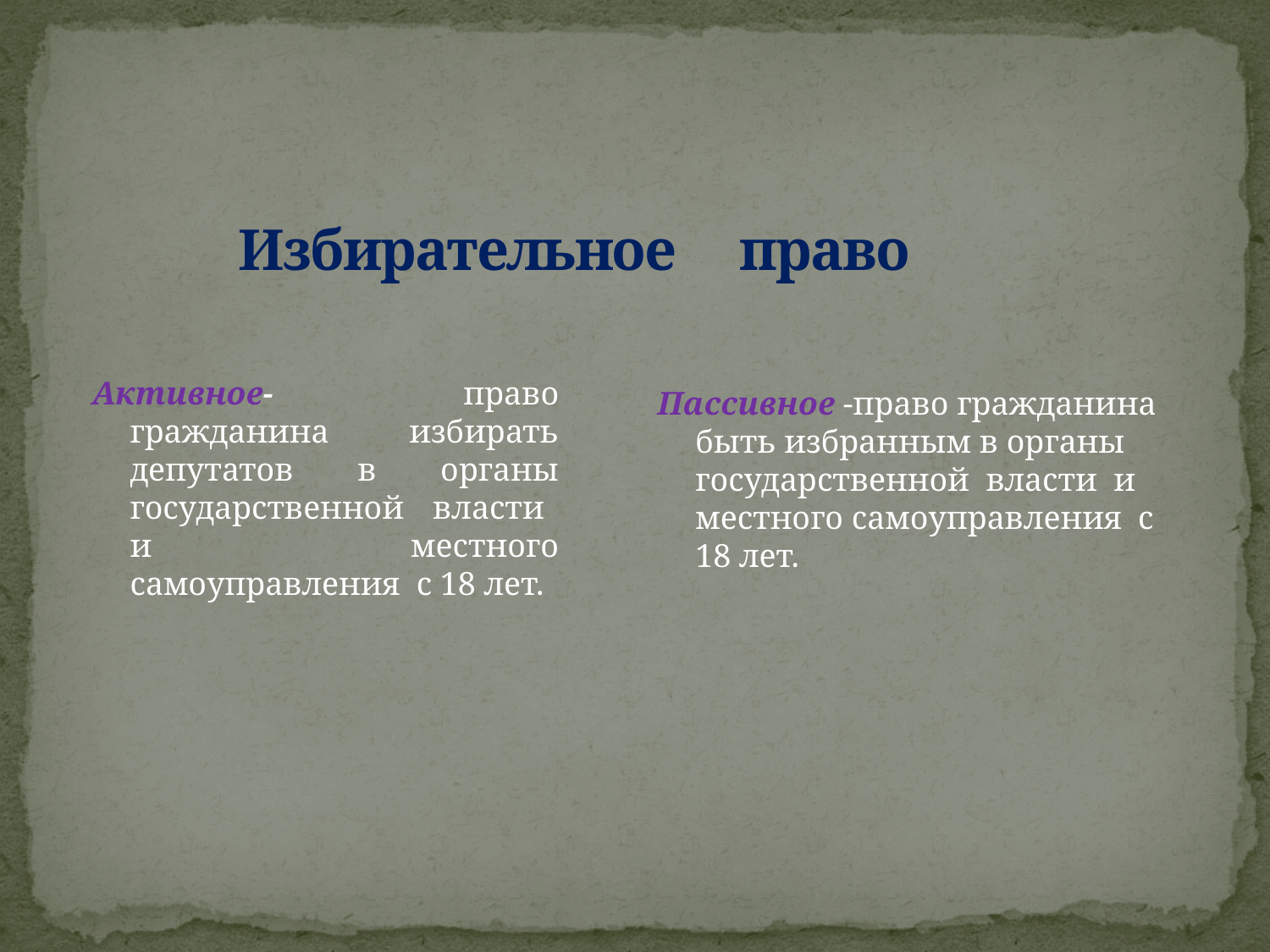

# Избирательное     право
Активное- право гражданина избирать депутатов в органы государственной  власти  и местного самоуправления  с 18 лет.
Пассивное -право гражданина быть избранным в органы государственной  власти  и местного самоуправления  с 18 лет.